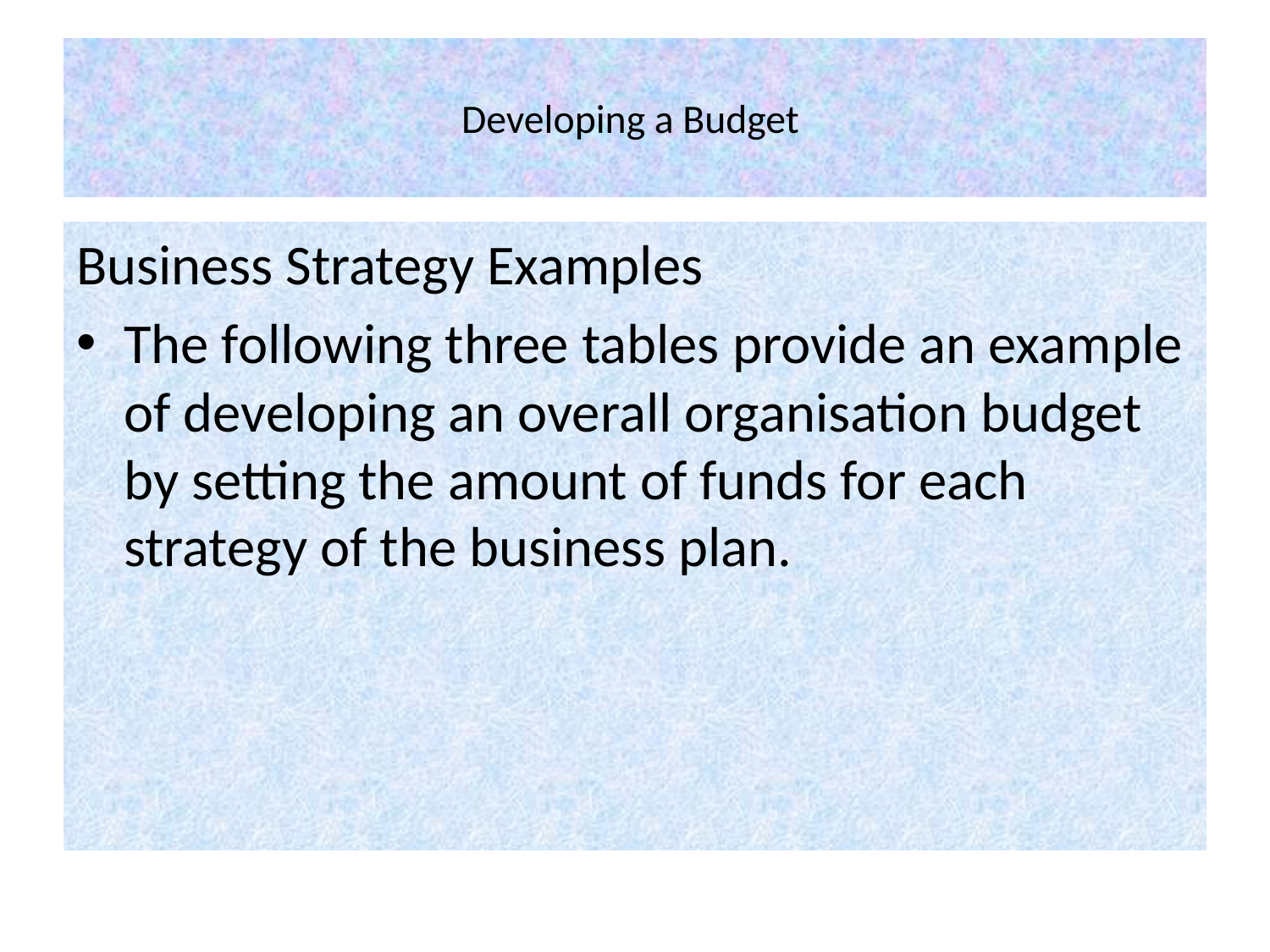

# Developing a Budget
Business Strategy Examples
The following three tables provide an example of developing an overall organisation budget by setting the amount of funds for each strategy of the business plan.